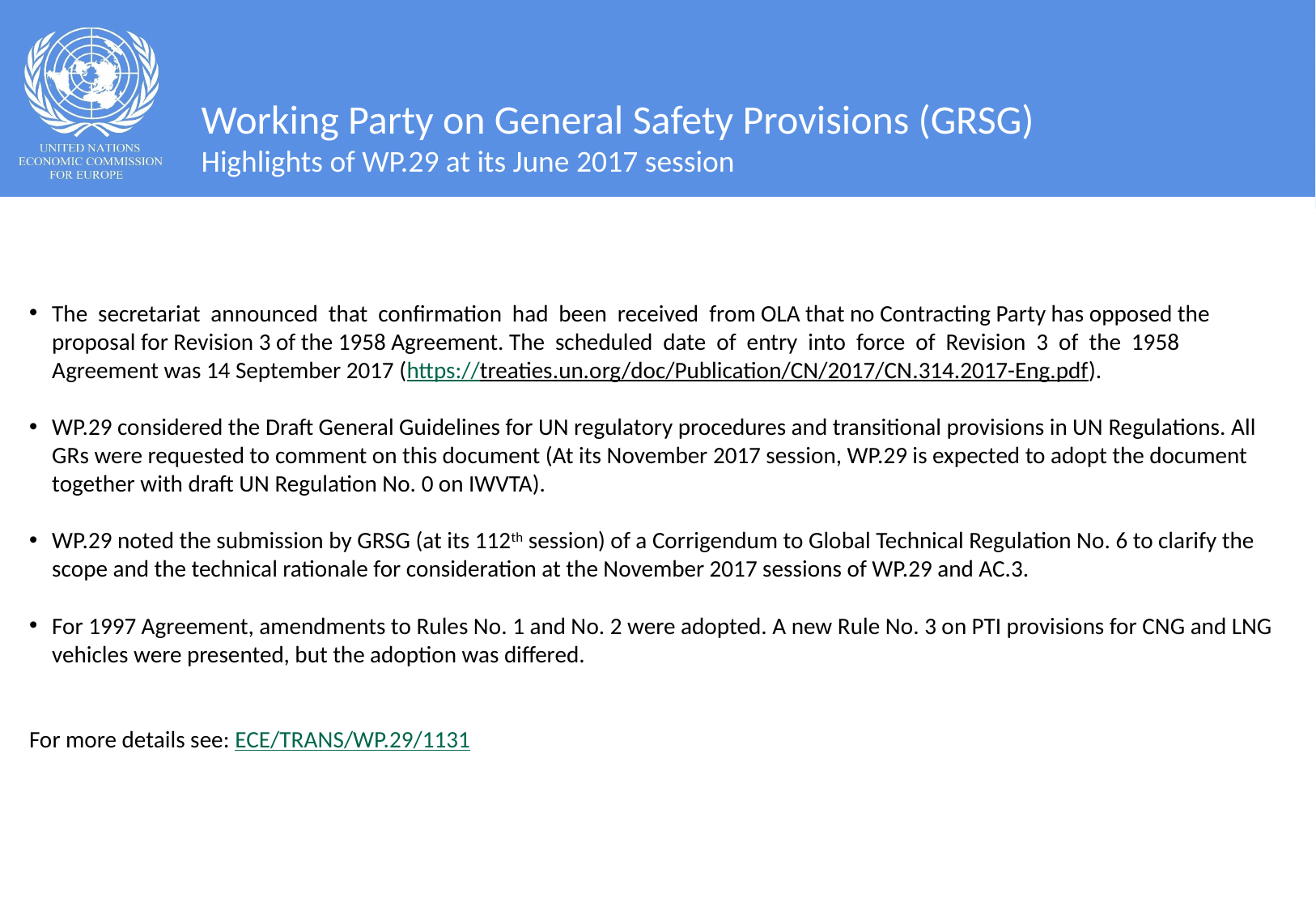

# Working Party on General Safety Provisions (GRSG) Highlights of WP.29 at its June 2017 session

The  secretariat  announced  that  confirmation  had  been  received  from OLA that no Contracting Party has opposed the proposal for Revision 3 of the 1958 Agreement. The  scheduled  date  of  entry  into  force  of  Revision  3  of  the  1958  Agreement was 14 September 2017 (https://treaties.un.org/doc/Publication/CN/2017/CN.314.2017-Eng.pdf).

WP.29 considered the Draft General Guidelines for UN regulatory procedures and transitional provisions in UN Regulations. All GRs were requested to comment on this document (At its November 2017 session, WP.29 is expected to adopt the document together with draft UN Regulation No. 0 on IWVTA).

WP.29 noted the submission by GRSG (at its 112th session) of a Corrigendum to Global Technical Regulation No. 6 to clarify the scope and the technical rationale for consideration at the November 2017 sessions of WP.29 and AC.3.

For 1997 Agreement, amendments to Rules No. 1 and No. 2 were adopted. A new Rule No. 3 on PTI provisions for CNG and LNG vehicles were presented, but the adoption was differed.

For more details see: ECE/TRANS/WP.29/1131